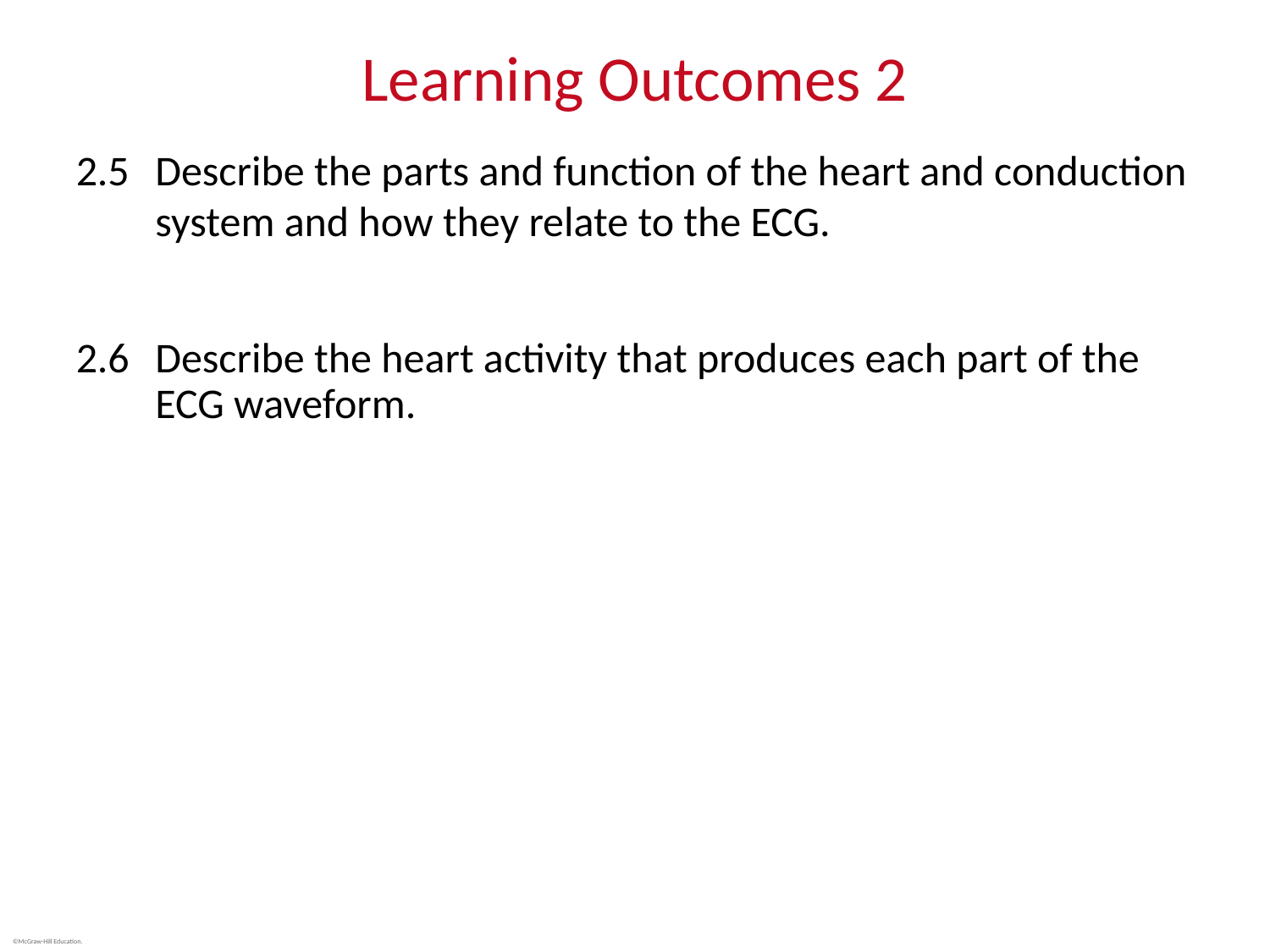

# Learning Outcomes 2
2.5	Describe the parts and function of the heart and conduction system and how they relate to the ECG.

2.6	Describe the heart activity that produces each part of the
ECG waveform.